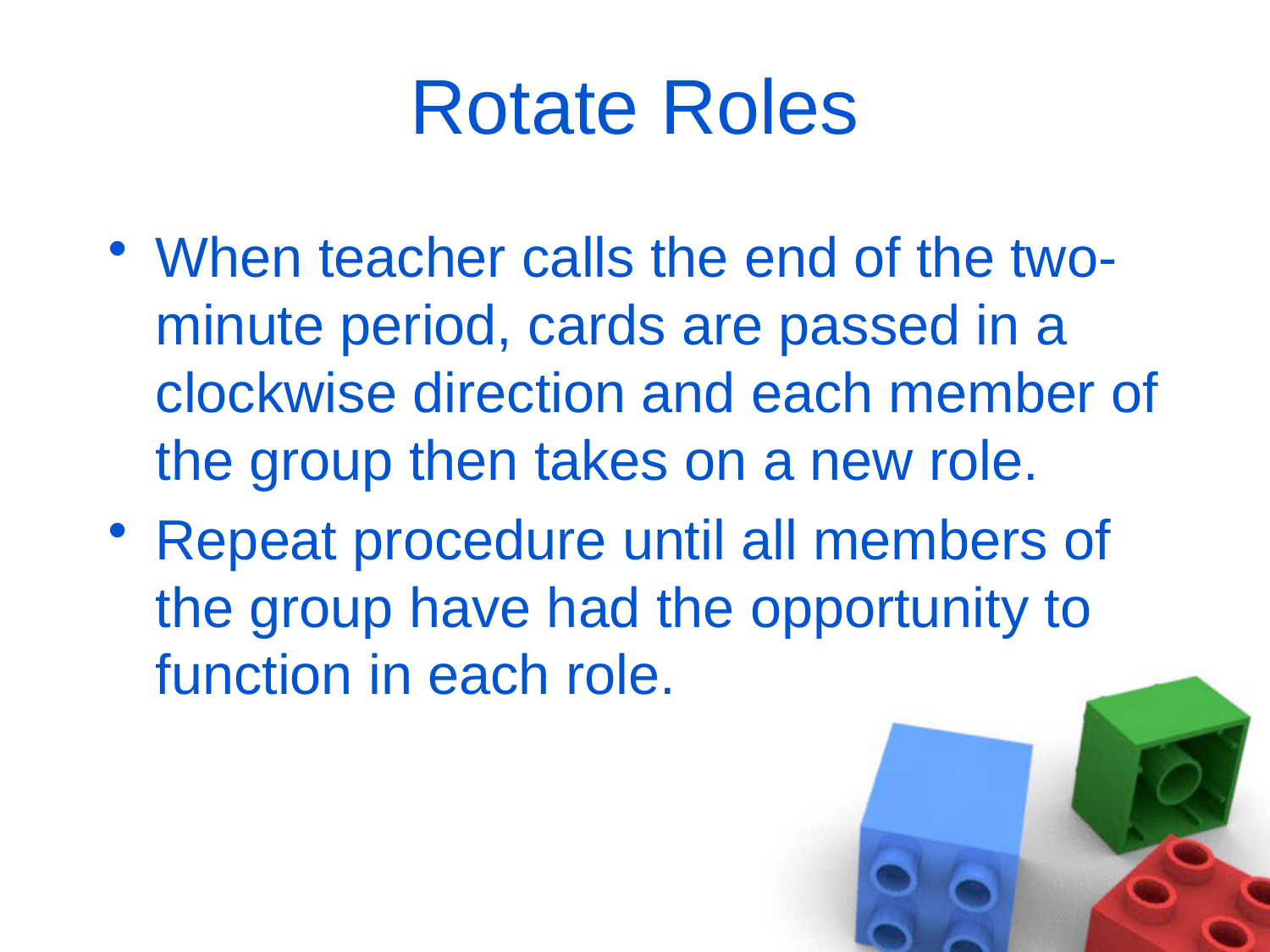

# Rotate Roles
When teacher calls the end of the two-minute period, cards are passed in a clockwise direction and each member of the group then takes on a new role.
Repeat procedure until all members of the group have had the opportunity to function in each role.